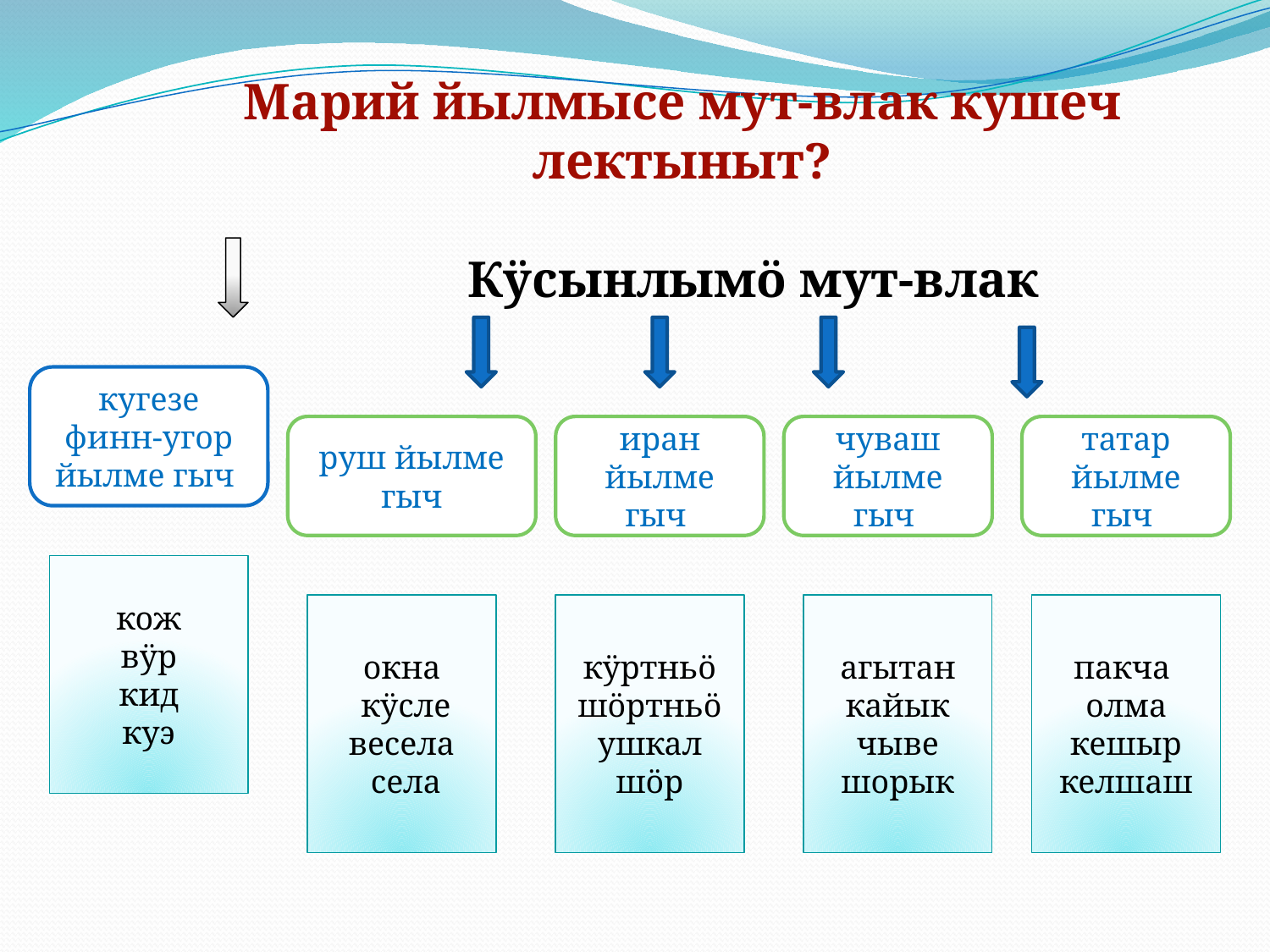

# Марий йылмысе мут-влак кушеч лектыныт? Кÿсынлымö мут-влак

кугезе финн-угор йылме гыч
руш йылме гыч
иран йылме гыч
чуваш йылме гыч
татар йылме гыч
кож
вÿр
кид
куэ
окна
 кÿсле
весела
 села
кÿртньö шöртньö
ушкал
шöр
агытан кайык чыве шорык
пакча
олма кешыр келшаш